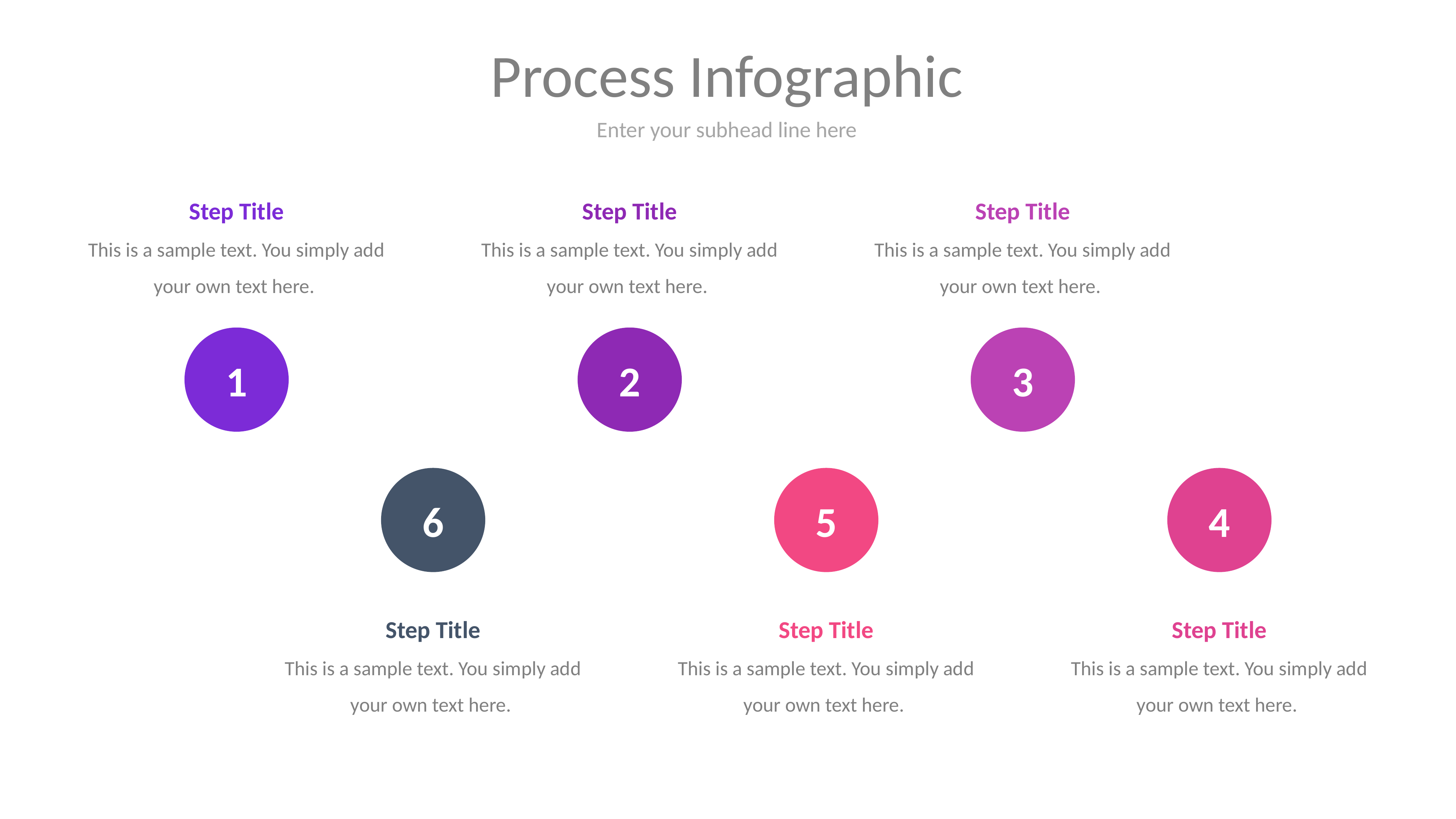

# Process Infographic
Enter your subhead line here
Step Title
This is a sample text. You simply add your own text here.
Step Title
This is a sample text. You simply add your own text here.
Step Title
This is a sample text. You simply add your own text here.
1
2
3

6
5
4

Step Title
This is a sample text. You simply add your own text here.
Step Title
This is a sample text. You simply add your own text here.
Step Title
This is a sample text. You simply add your own text here.